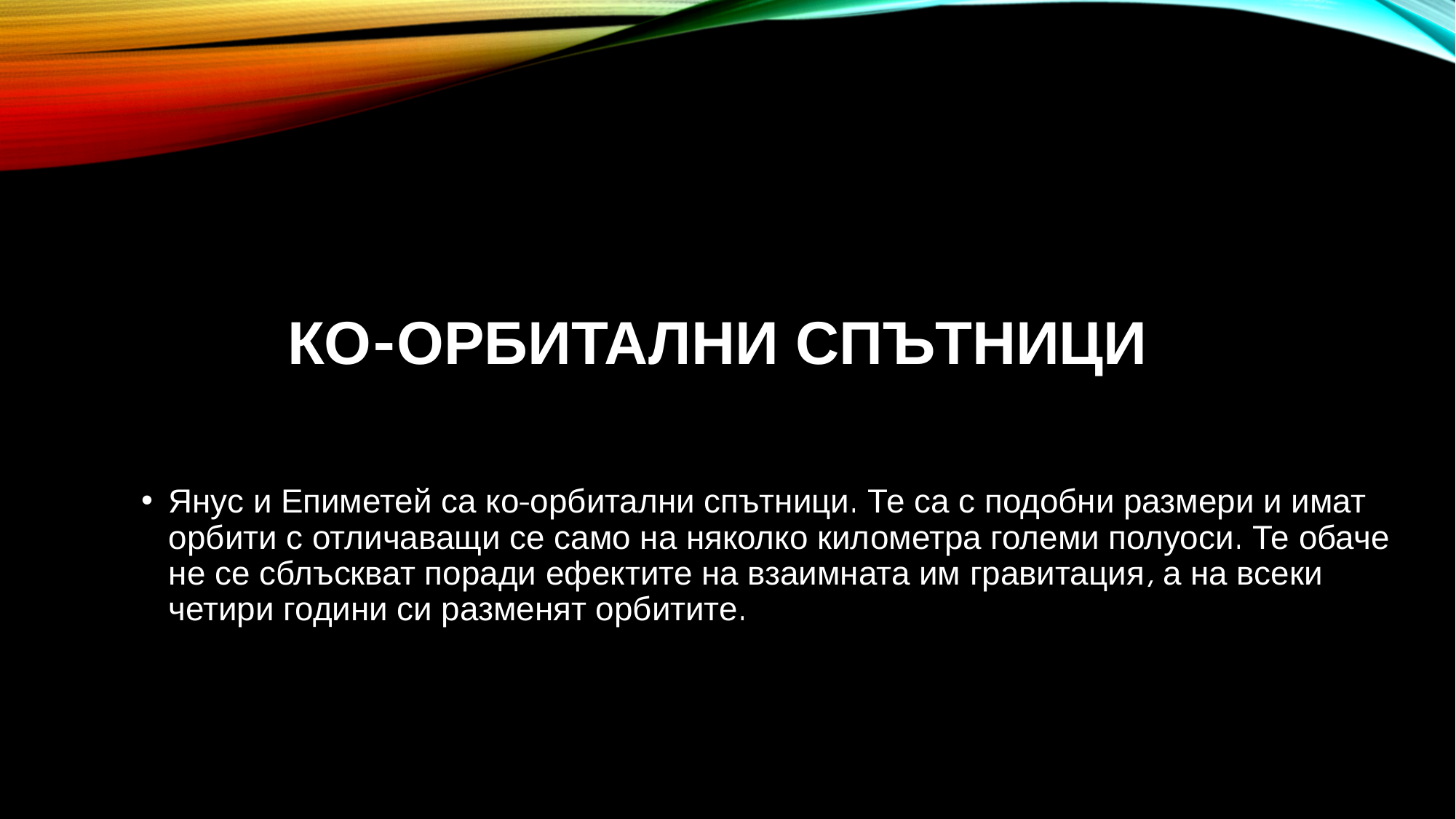

# Ко-орбитални спътници
Янус и Епиметей са ко-орбитални спътници. Те са с подобни размери и имат орбити с отличаващи се само на няколко километра големи полуоси. Те обаче не се сблъскват поради ефектите на взаимната им гравитация, а на всеки четири години си разменят орбитите.